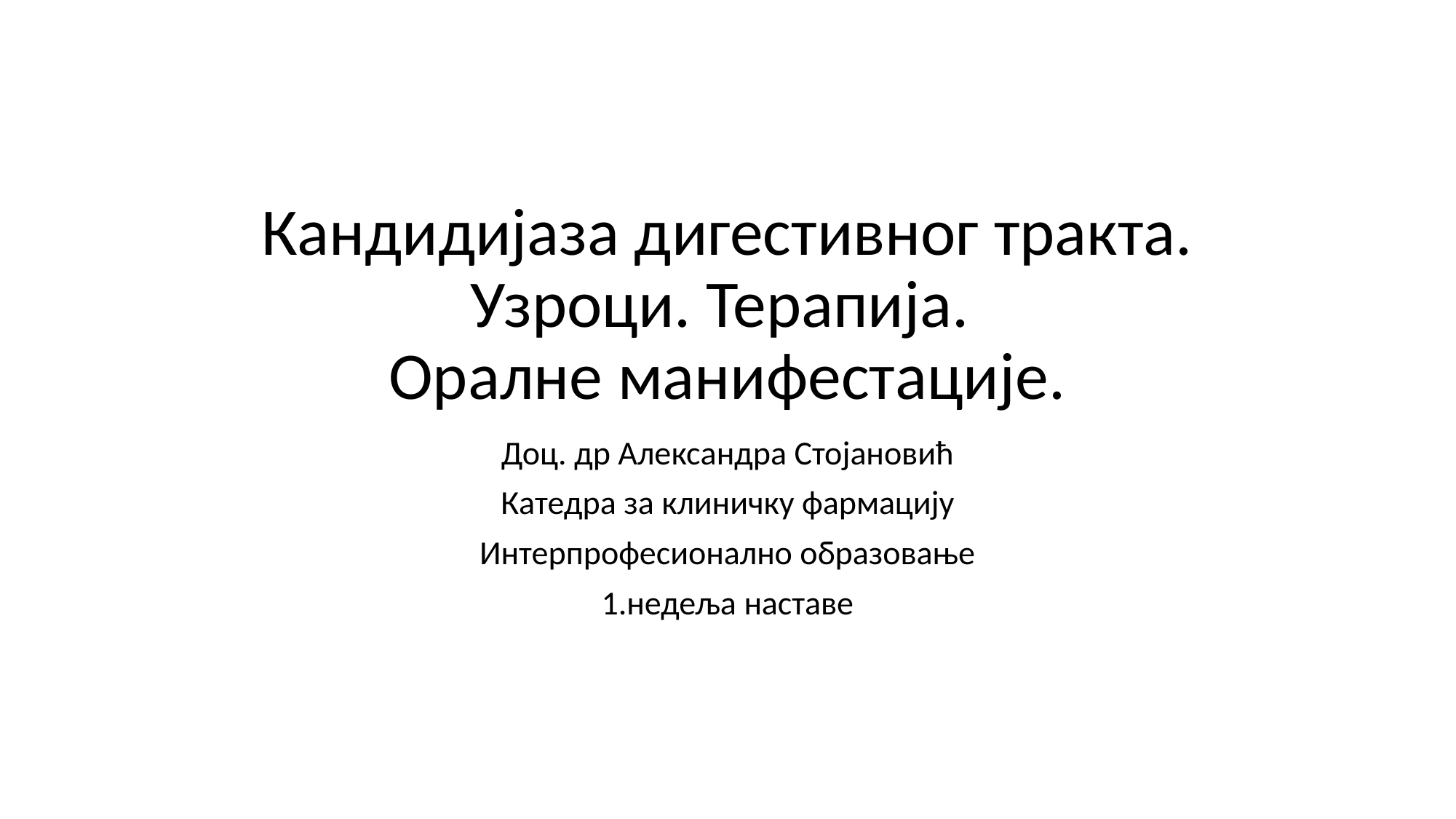

# Кандидијаза дигестивног тракта. Узроци. Терапија. Оралне манифестације.
Доц. др Александра Стојановић
Катедра за клиничку фармацију
Интерпрофесионално образовање
1.недеља наставе